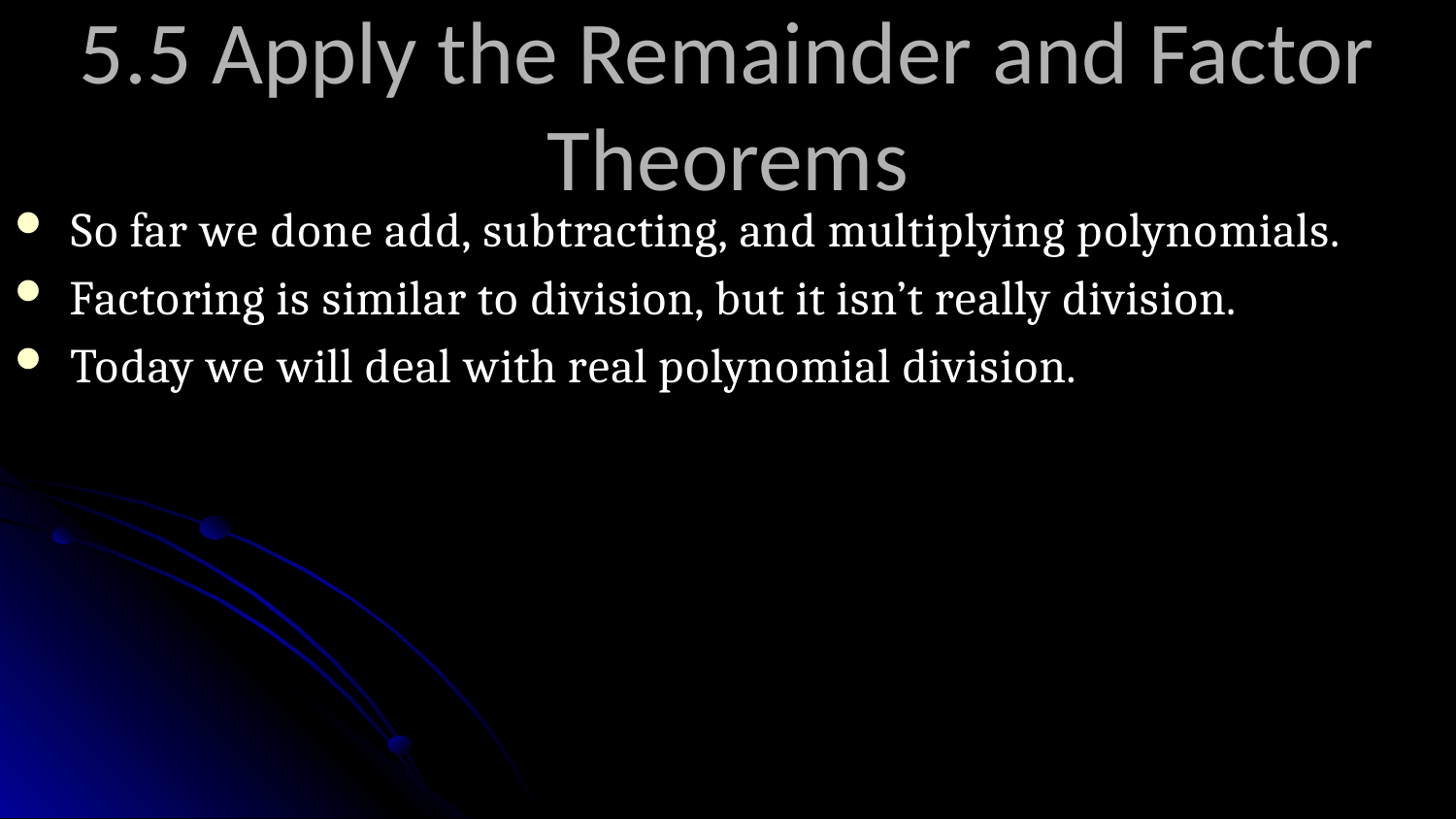

# 5.5 Apply the Remainder and Factor Theorems
So far we done add, subtracting, and multiplying polynomials.
Factoring is similar to division, but it isn’t really division.
Today we will deal with real polynomial division.